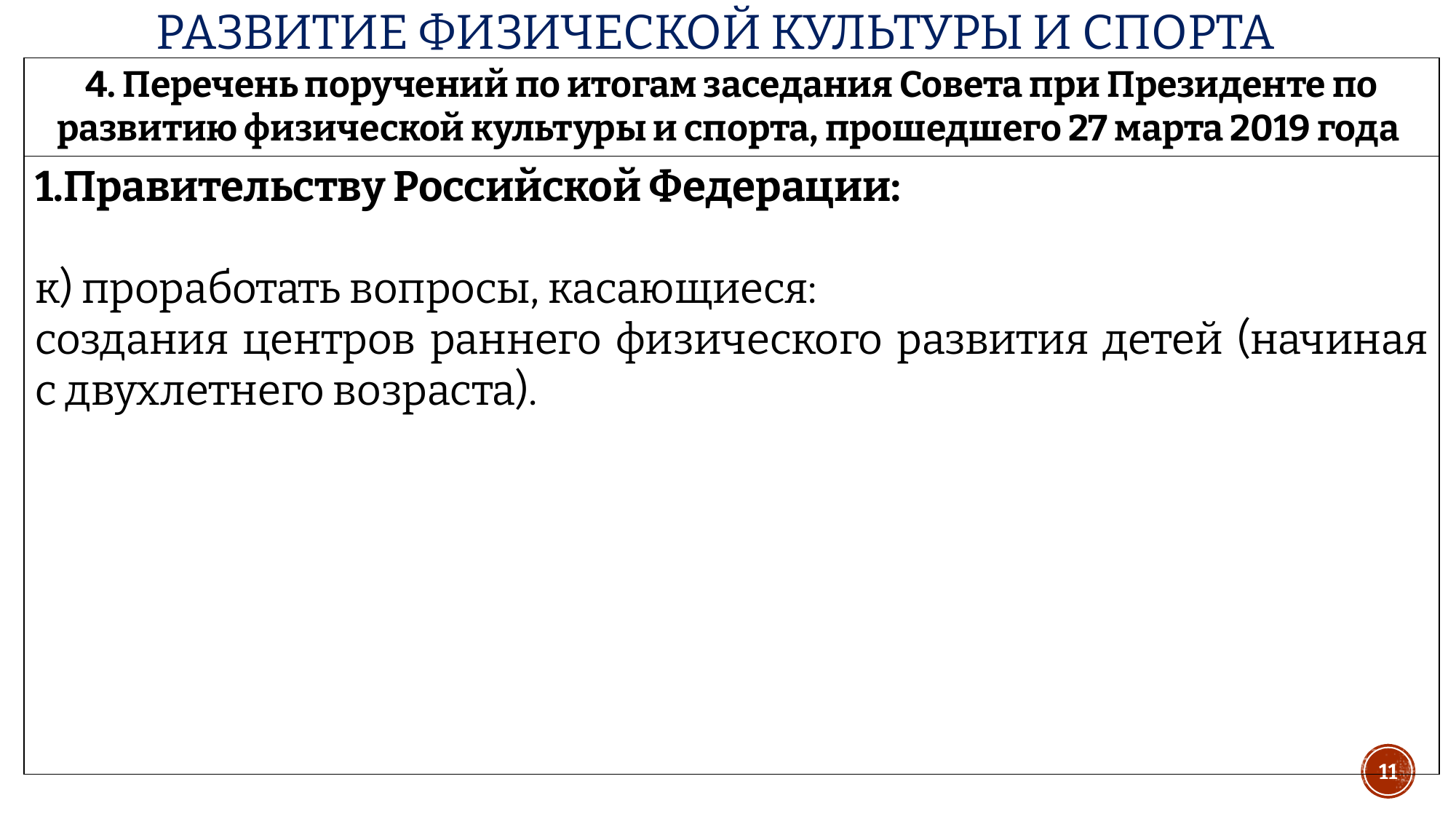

# Развитие Физической культуры и спорта
| 4. Перечень поручений по итогам заседания Совета при Президенте по развитию физической культуры и спорта, прошедшего 27 марта 2019 года |
| --- |
| Правительству Российской Федерации: к) проработать вопросы, касающиеся: создания центров раннего физического развития детей (начиная с двухлетнего возраста). |
11